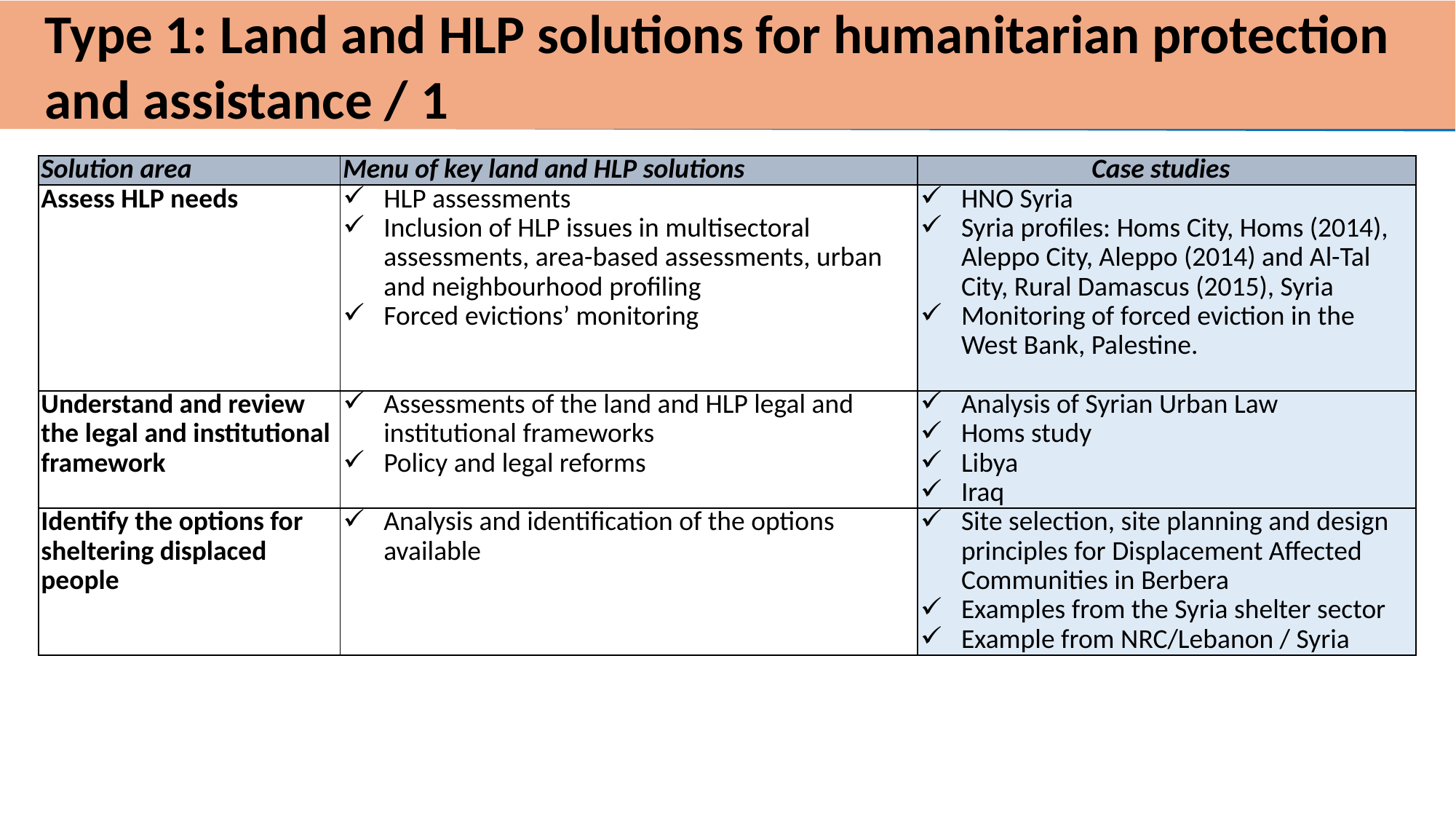

# Type 1: Land and HLP solutions for humanitarian protection and assistance / 1

| Solution area | Menu of key land and HLP solutions | Case studies |
| --- | --- | --- |
| Assess HLP needs | HLP assessments Inclusion of HLP issues in multisectoral assessments, area-based assessments, urban and neighbourhood profiling Forced evictions’ monitoring | HNO Syria Syria profiles: Homs City, Homs (2014), Aleppo City, Aleppo (2014) and Al-Tal City, Rural Damascus (2015), Syria  Monitoring of forced eviction in the West Bank, Palestine. |
| Understand and review the legal and institutional framework | Assessments of the land and HLP legal and institutional frameworks Policy and legal reforms | Analysis of Syrian Urban Law   Homs study   Libya  Iraq |
| Identify the options for sheltering displaced people | Analysis and identification of the options available | Site selection, site planning and design principles for Displacement Affected Communities in Berbera  Examples from the Syria shelter sector   Example from NRC/Lebanon / Syria |